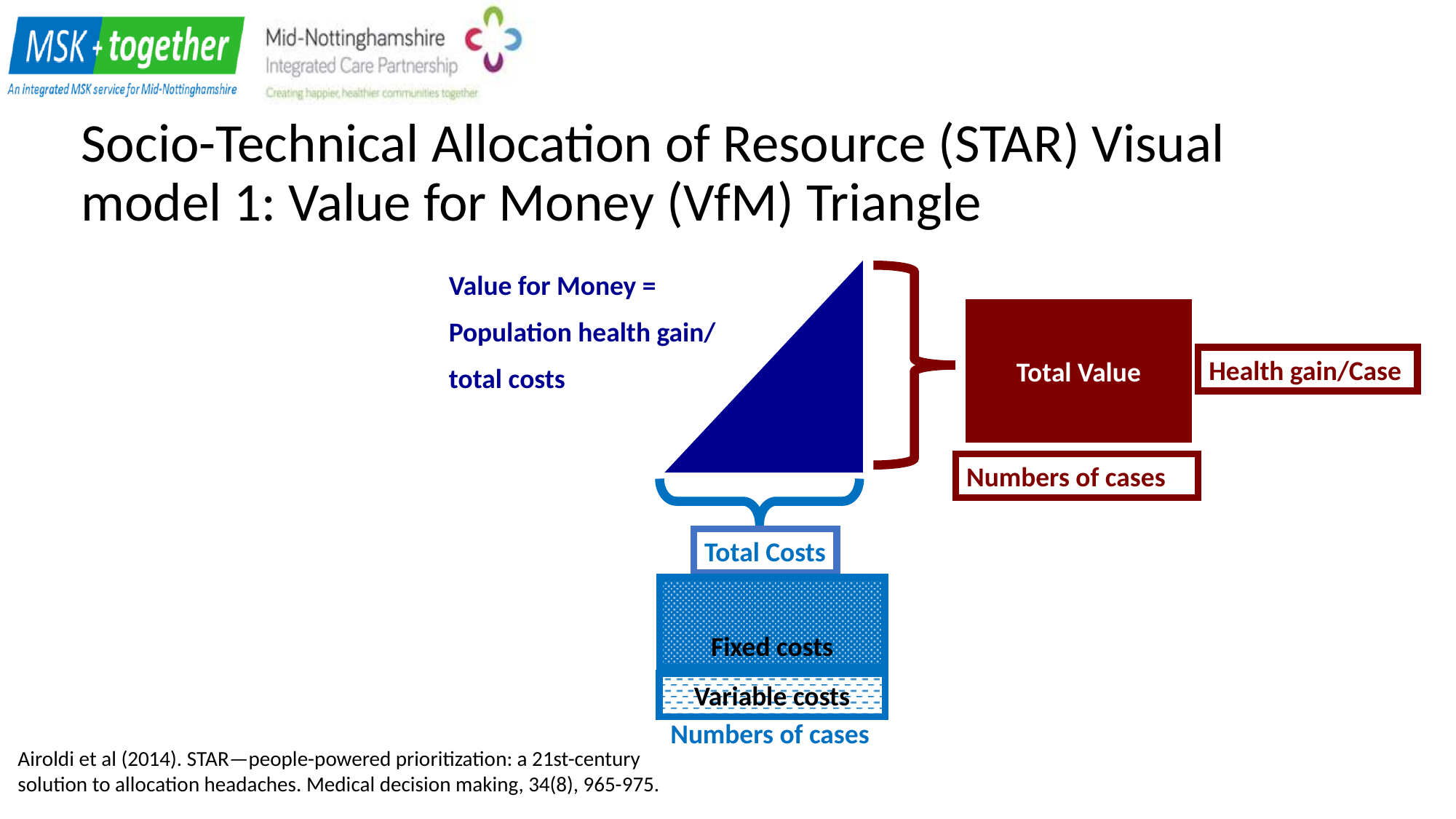

# Socio-Technical Allocation of Resource (STAR) Visual model 1: Value for Money (VfM) Triangle
Value for Money =
Population health gain/
total costs

Total Value

Health gain/Case

Numbers of cases
Total Costs

Fixed costs
Variable costs
Numbers of cases
Airoldi et al (2014). STAR—people-powered prioritization: a 21st-century solution to allocation headaches. Medical decision making, 34(8), 965-975.